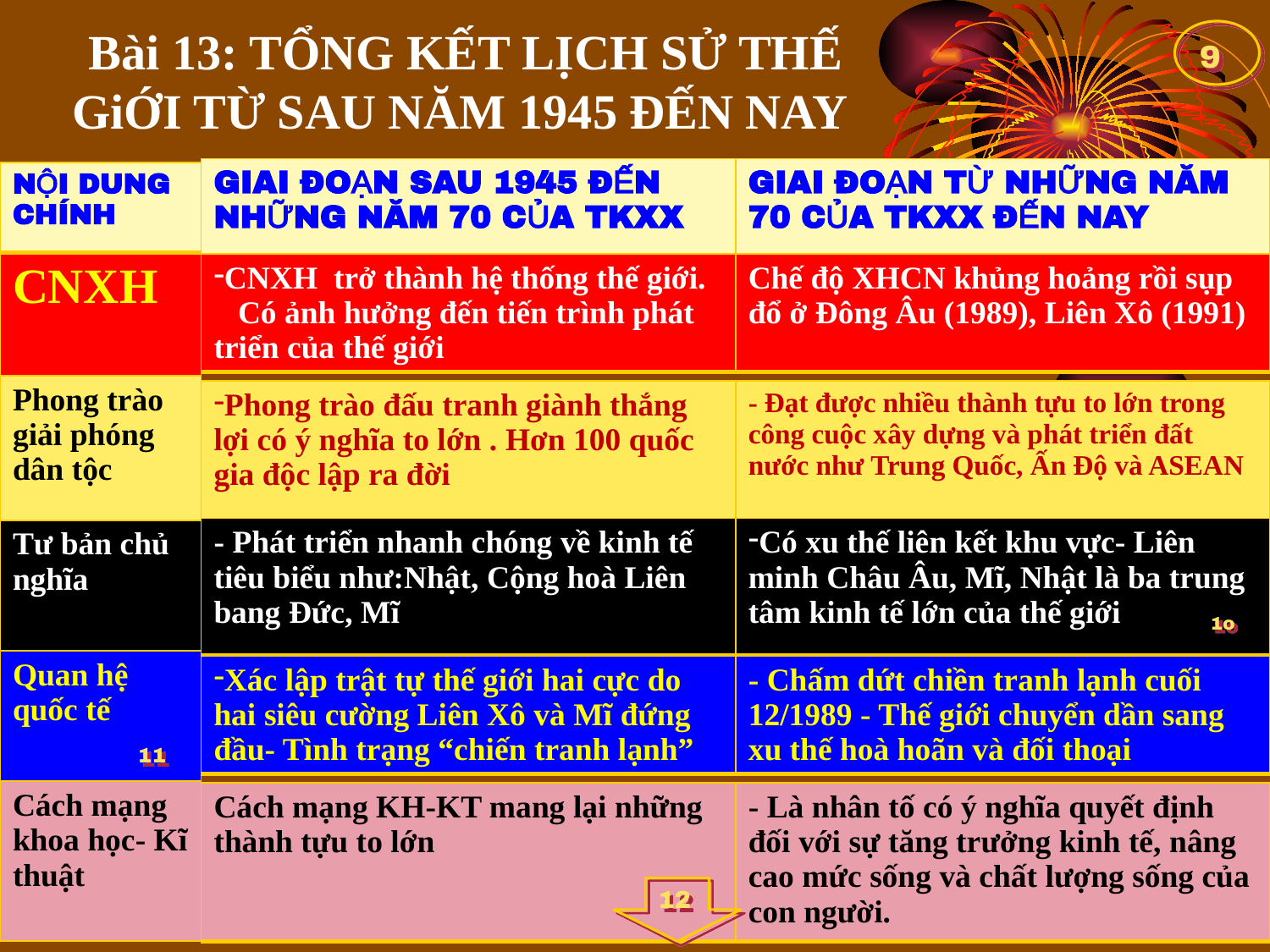

# Bài 13: TỔNG KẾT LỊCH SỬ THẾ GiỚI TỪ SAU NĂM 1945 ĐẾN NAY
9
| GIAI ĐOẠN SAU 1945 ĐẾN NHỮNG NĂM 70 CỦA TKXX | GIAI ĐOẠN TỪ NHỮNG NĂM 70 CỦA TKXX ĐẾN NAY |
| --- | --- |
| NỘI DUNG CHÍNH |
| --- |
| CNXH |
| Phong trào giải phóng dân tộc |
| Tư bản chủ nghĩa |
| Quan hệ quốc tế |
| Cách mạng khoa học- Kĩ thuật |
| CNXH trở thành hệ thống thế giới. Có ảnh hưởng đến tiến trình phát triển của thế giới | Chế độ XHCN khủng hoảng rồi sụp đổ ở Đông Âu (1989), Liên Xô (1991) |
| --- | --- |
| Phong trào đấu tranh giành thắng lợi có ý nghĩa to lớn . Hơn 100 quốc gia độc lập ra đời | - Đạt được nhiều thành tựu to lớn trong công cuộc xây dựng và phát triển đất nước như Trung Quốc, Ấn Độ và ASEAN |
| --- | --- |
| - Phát triển nhanh chóng về kinh tế tiêu biểu như:Nhật, Cộng hoà Liên bang Đức, Mĩ | Có xu thế liên kết khu vực- Liên minh Châu Âu, Mĩ, Nhật là ba trung tâm kinh tế lớn của thế giới |
| --- | --- |
1o
| Xác lập trật tự thế giới hai cực do hai siêu cường Liên Xô và Mĩ đứng đầu- Tình trạng “chiến tranh lạnh” | - Chấm dứt chiền tranh lạnh cuối 12/1989 - Thế giới chuyển dần sang xu thế hoà hoãn và đối thoại |
| --- | --- |
11
| Cách mạng KH-KT mang lại những thành tựu to lớn | - Là nhân tố có ý nghĩa quyết định đối với sự tăng trưởng kinh tế, nâng cao mức sống và chất lượng sống của con người. |
| --- | --- |
12